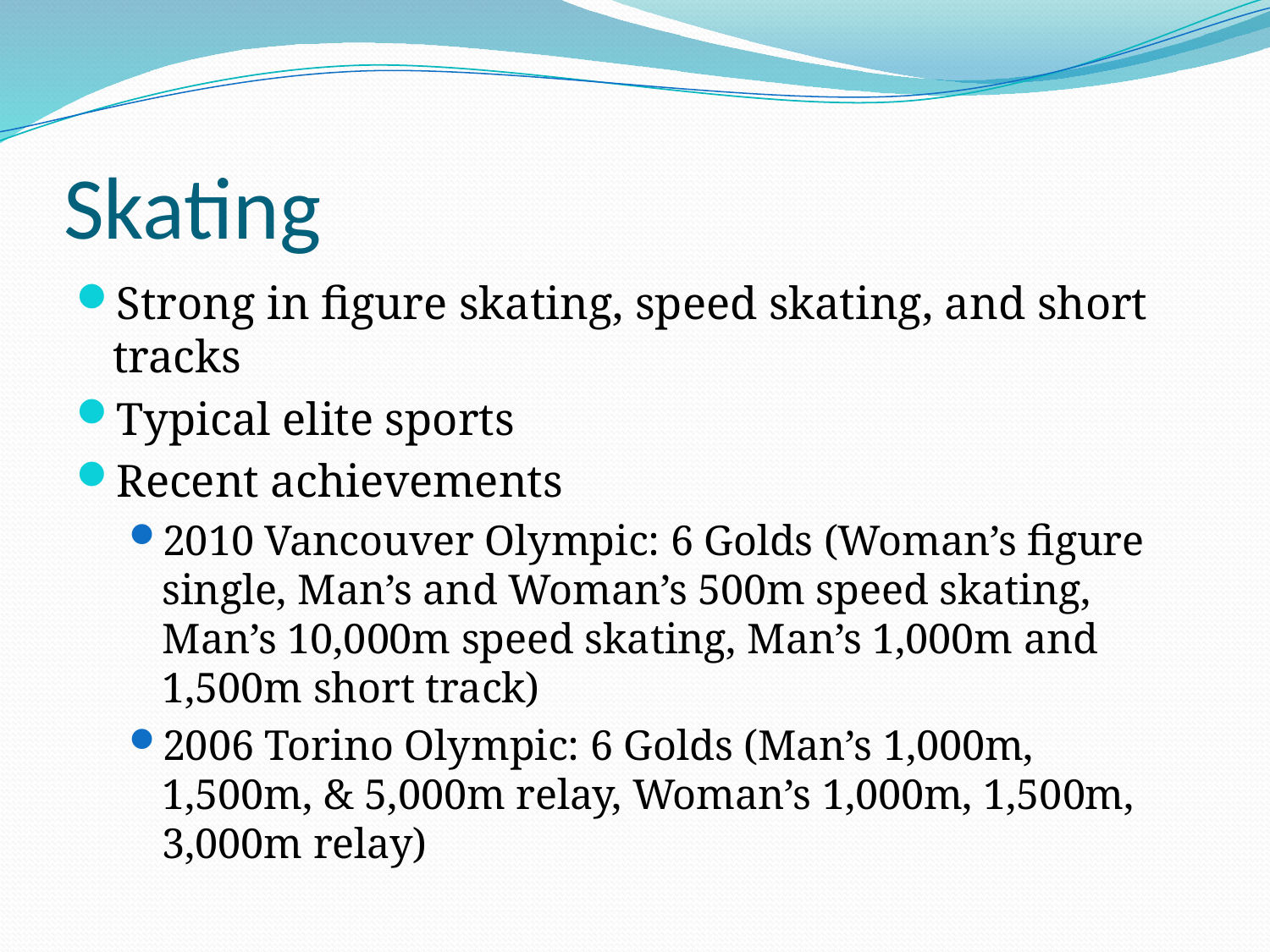

# Skating
Strong in figure skating, speed skating, and short tracks
Typical elite sports
Recent achievements
2010 Vancouver Olympic: 6 Golds (Woman’s figure single, Man’s and Woman’s 500m speed skating, Man’s 10,000m speed skating, Man’s 1,000m and 1,500m short track)
2006 Torino Olympic: 6 Golds (Man’s 1,000m, 1,500m, & 5,000m relay, Woman’s 1,000m, 1,500m, 3,000m relay)